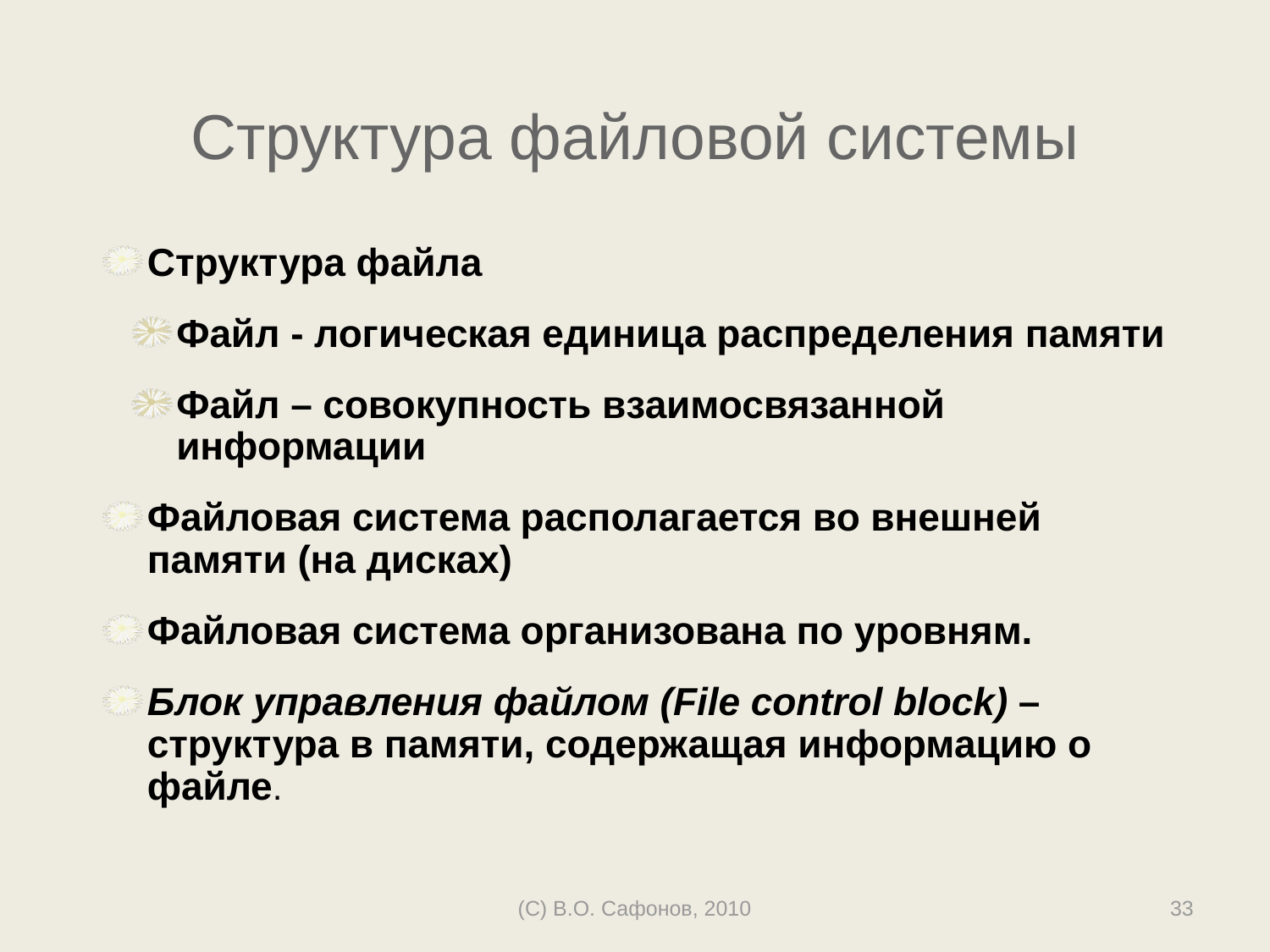

# Структура файловой системы
Структура файла
Файл - логическая единица распределения памяти
Файл – совокупность взаимосвязанной информации
Файловая система располагается во внешней памяти (на дисках)
Файловая система организована по уровням.
Блок управления файлом (File control block) – структура в памяти, содержащая информацию о файле.

(C) В.О. Сафонов, 2010
33